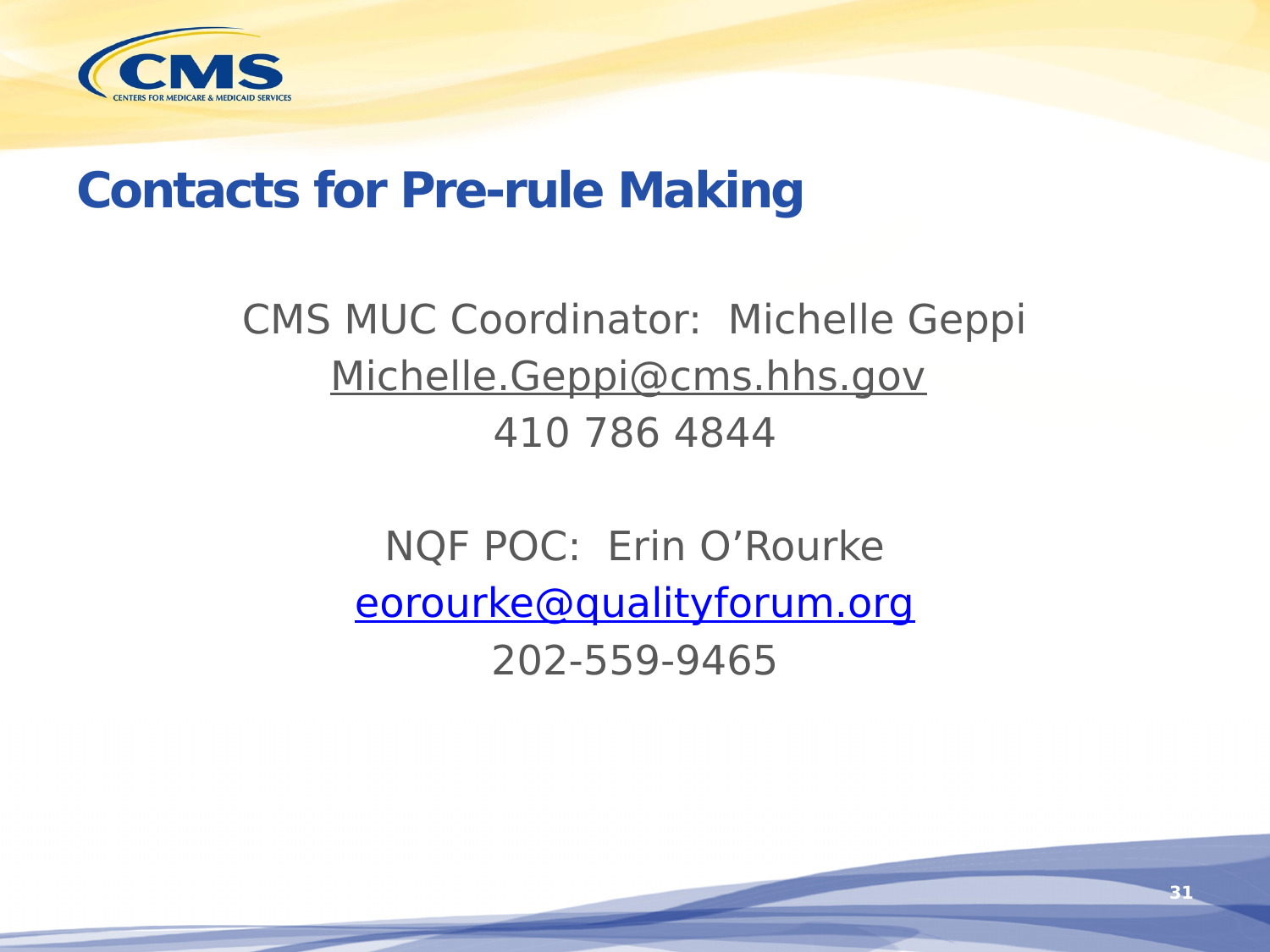

# Contacts for Pre-rule Making
CMS MUC Coordinator:  Michelle Geppi
Michelle.Geppi@cms.hhs.gov
410 786 4844

NQF POC:  Erin O’Rourke
eorourke@qualityforum.org
202-559-9465

31